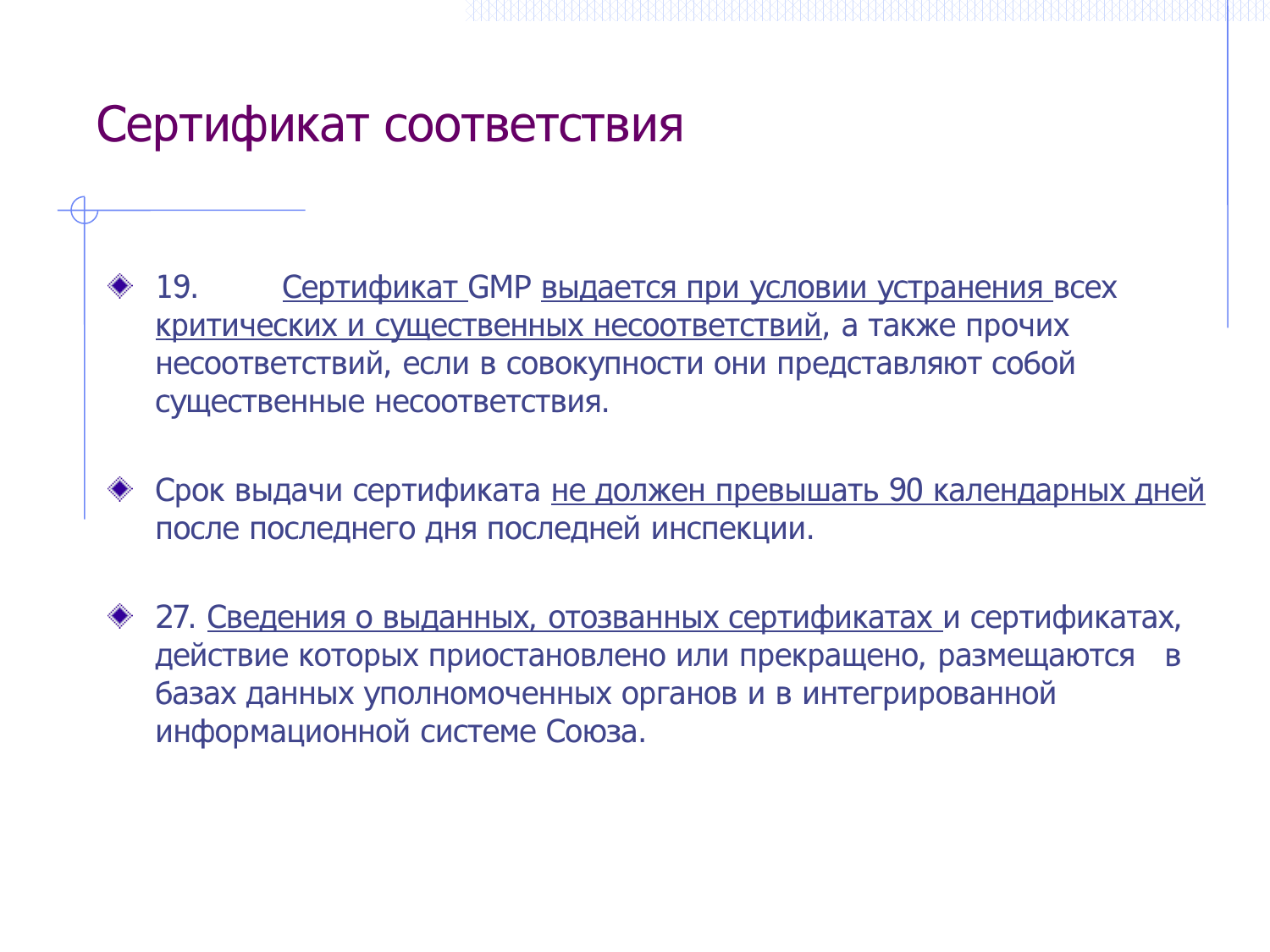

Сертификат соответствия

19.	Сертификат GMP выдается при условии устранения всех
критических и существенных несоответствий, а также прочих
несоответствий, если в совокупности они представляют собой
существенные несоответствия.

Срок выдачи сертификата не должен превышать 90 календарных дней после последнего дня последней инспекции.

27. Сведения о выданных, отозванных сертификатах и сертификатах, действие которых приостановлено или прекращено, размещаются   в    базах данных уполномоченных органов и в интегрированной информационной системе Союза.